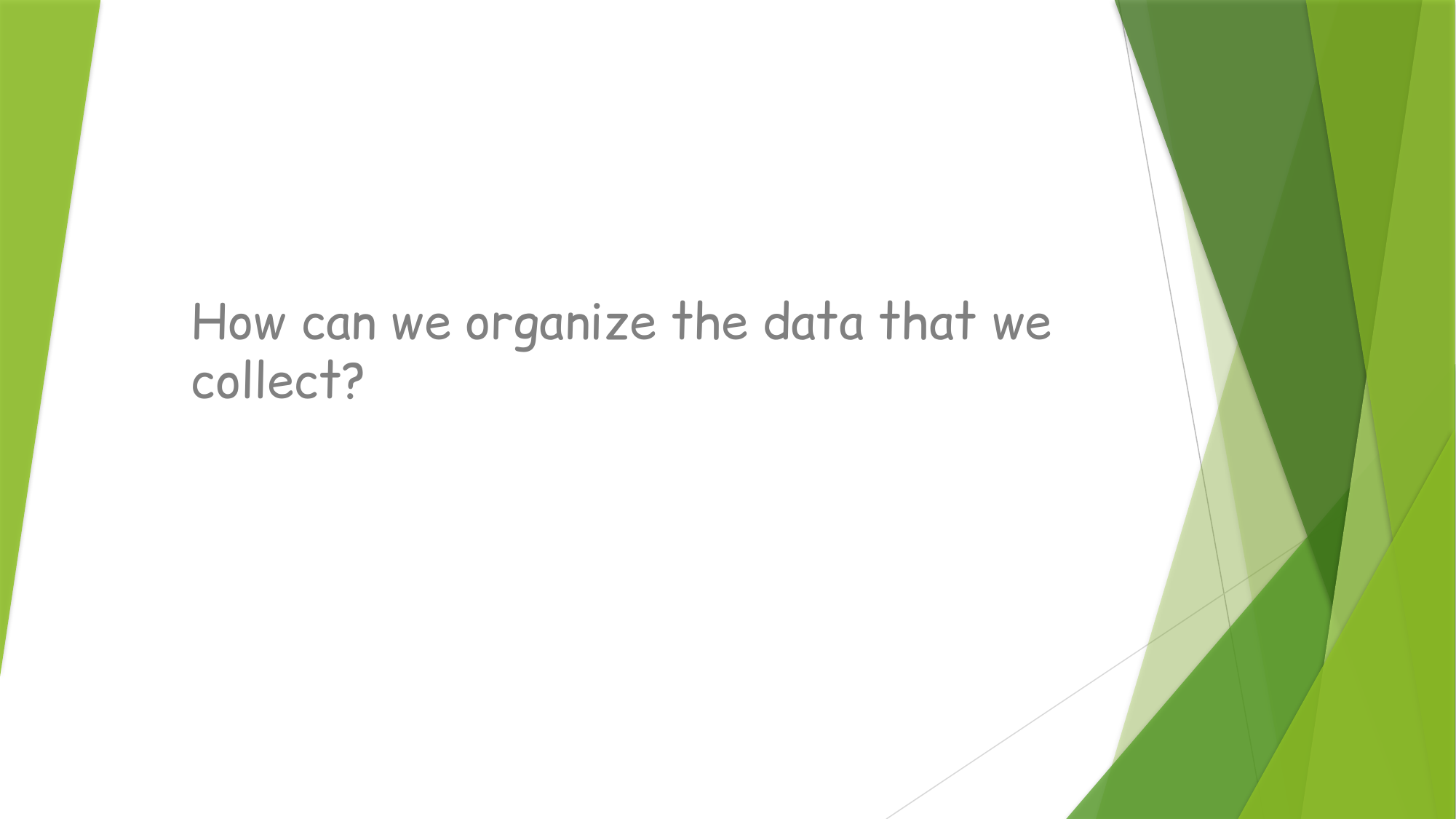

#
How can we organize the data that we collect?